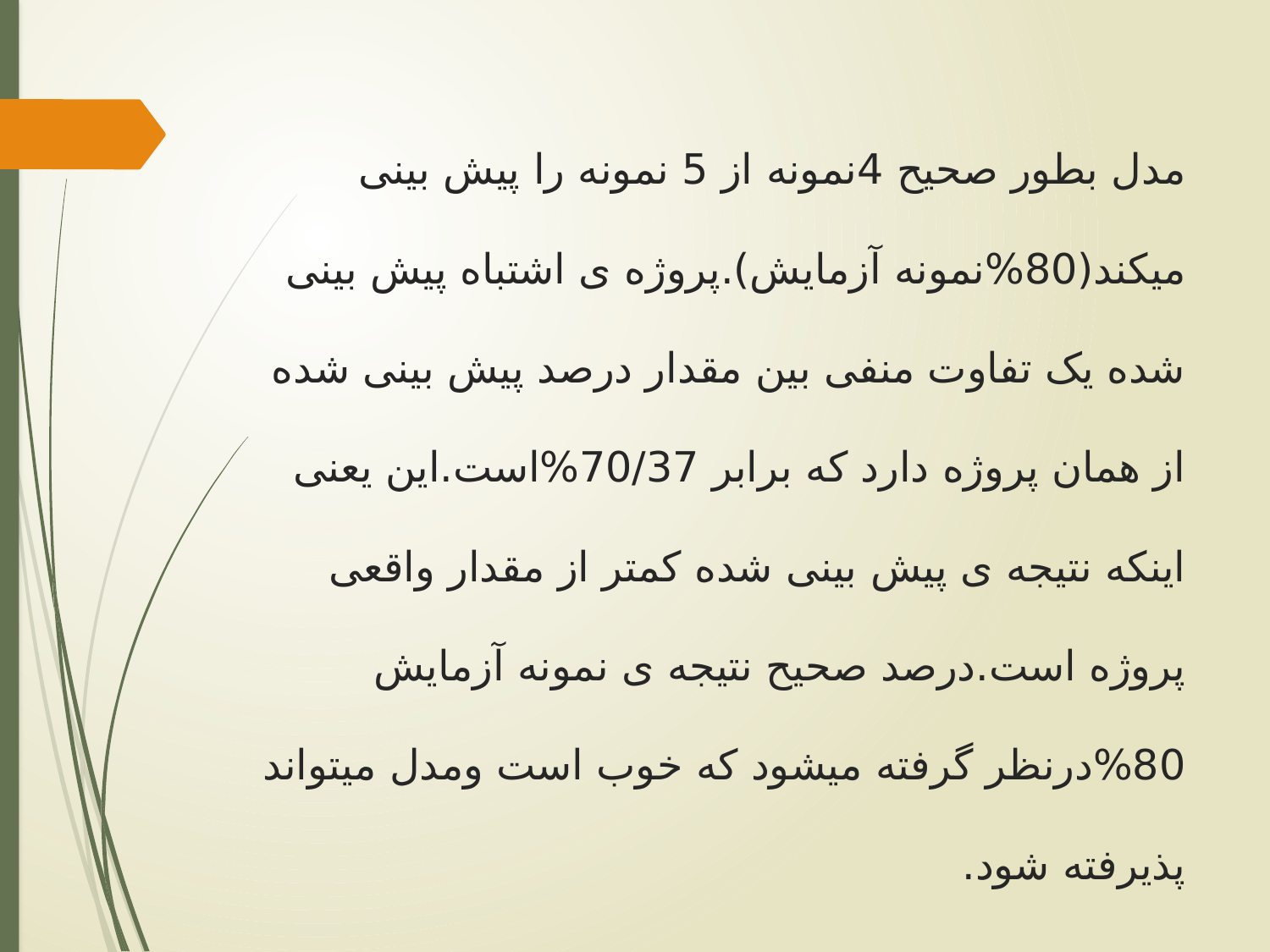

# مدل بطور صحیح 4نمونه از 5 نمونه را پیش بینی میکند(80%نمونه آزمایش).پروژه ی اشتباه پیش بینی شده یک تفاوت منفی بین مقدار درصد پیش بینی شده از همان پروژه دارد که برابر 70/37%است.این یعنی اینکه نتیجه ی پیش بینی شده کمتر از مقدار واقعی پروژه است.درصد صحیح نتیجه ی نمونه آزمایش 80%درنظر گرفته میشود که خوب است ومدل میتواند پذیرفته شود.